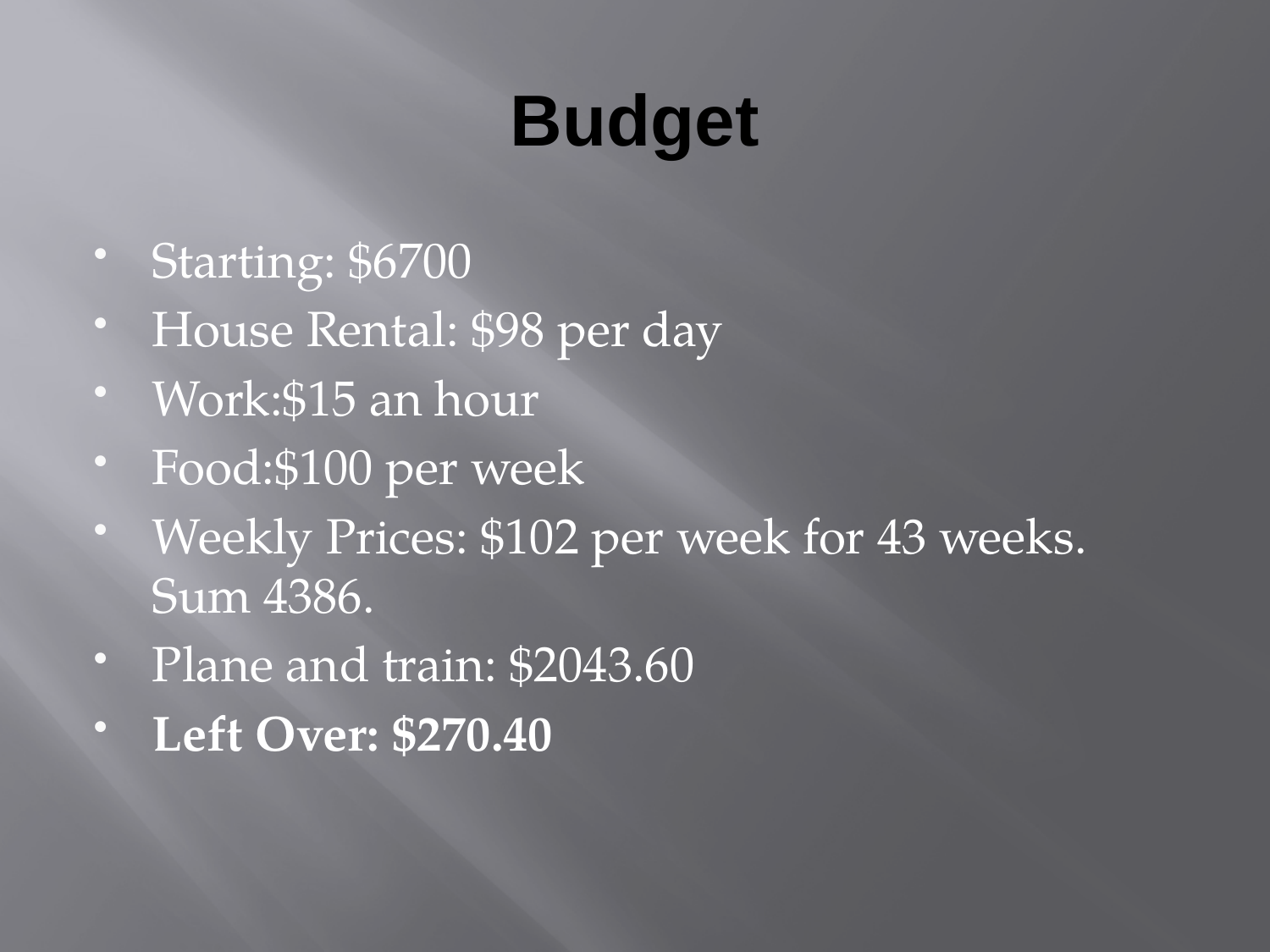

# Budget
Starting: $6700
House Rental: $98 per day
Work:$15 an hour
Food:$100 per week
Weekly Prices: $102 per week for 43 weeks. Sum 4386.
Plane and train: $2043.60
Left Over: $270.40